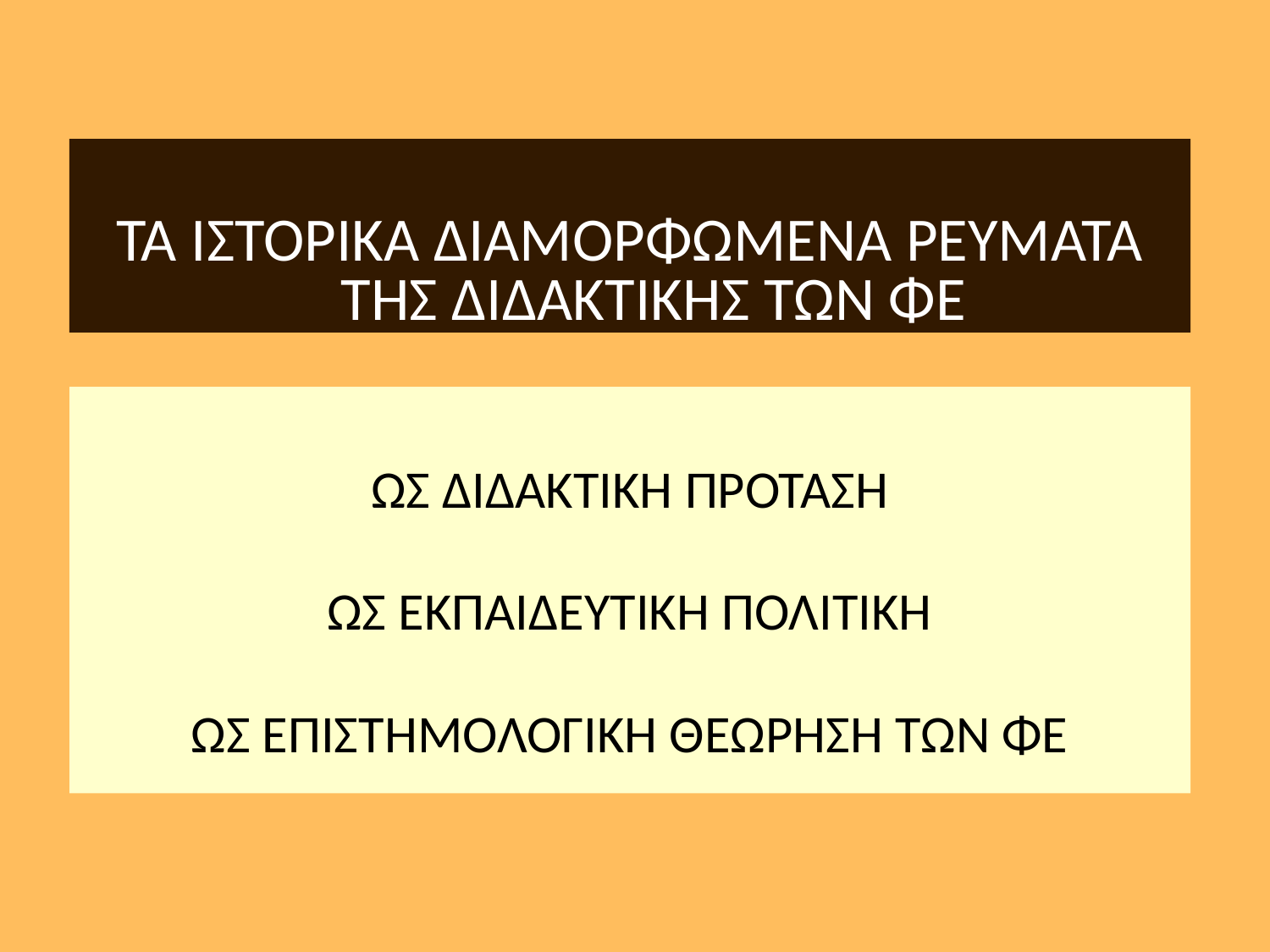

ΤΑ ΙΣΤΟΡΙΚΑ ΔΙΑΜΟΡΦΩΜΕΝΑ ΡΕΥΜΑΤΑ ΤΗΣ ΔΙΔΑΚΤΙΚΗΣ ΤΩΝ ΦΕ

ΩΣ ΔΙΔΑΚΤΙΚΗ ΠΡΟΤΑΣΗ

ΩΣ ΕΚΠΑΙΔΕΥΤΙΚΗ ΠΟΛΙΤΙΚΗ

ΩΣ ΕΠΙΣΤΗΜΟΛΟΓΙΚΗ ΘΕΩΡΗΣΗ ΤΩΝ ΦΕ